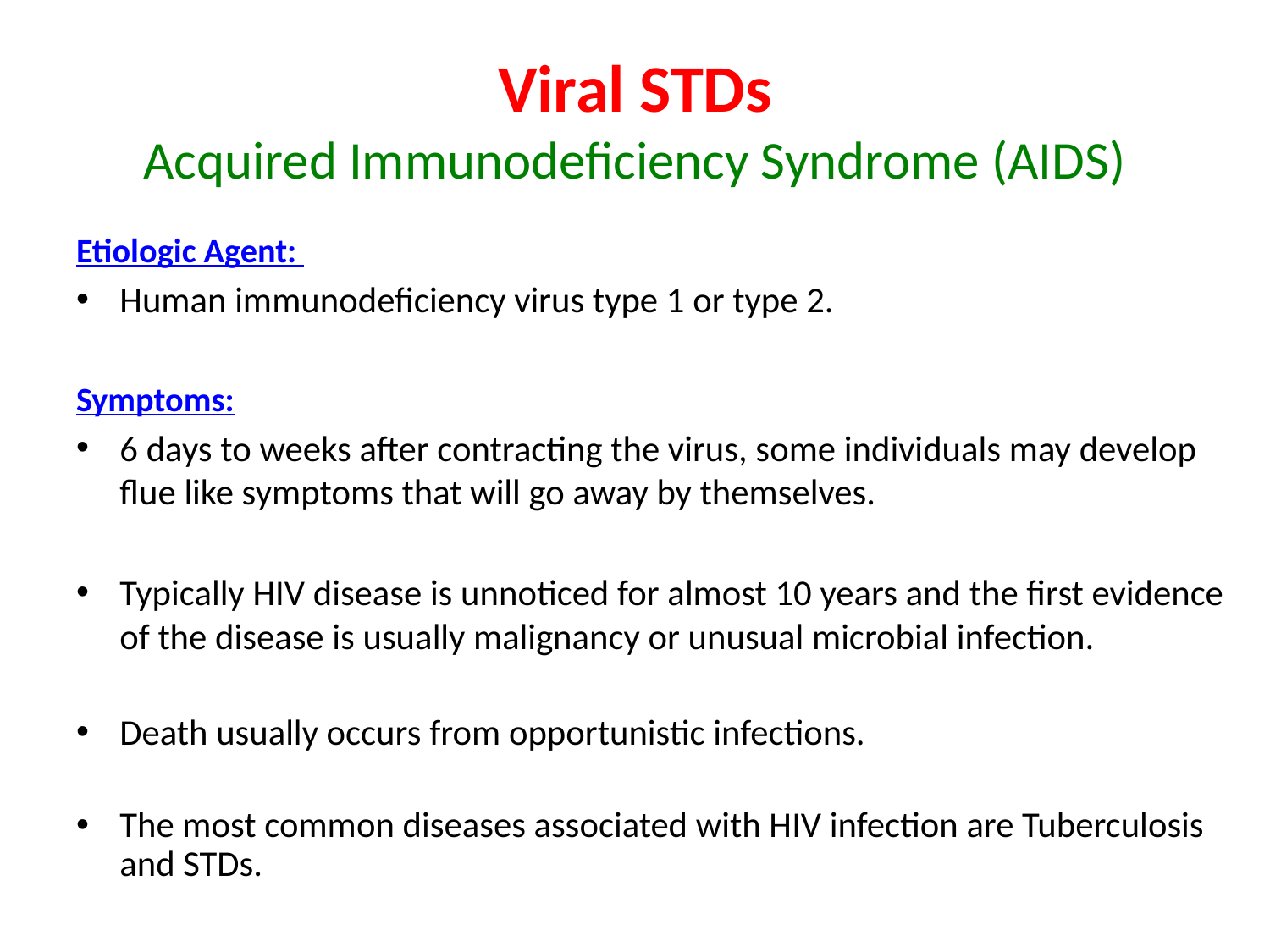

# Viral STDs Acquired Immunodeficiency Syndrome (AIDS)
Etiologic Agent:
Human immunodeficiency virus type 1 or type 2.

Symptoms:
6 days to weeks after contracting the virus, some individuals may develop flue like symptoms that will go away by themselves.

Typically HIV disease is unnoticed for almost 10 years and the first evidence of the disease is usually malignancy or unusual microbial infection.

Death usually occurs from opportunistic infections.

The most common diseases associated with HIV infection are Tuberculosis and STDs.